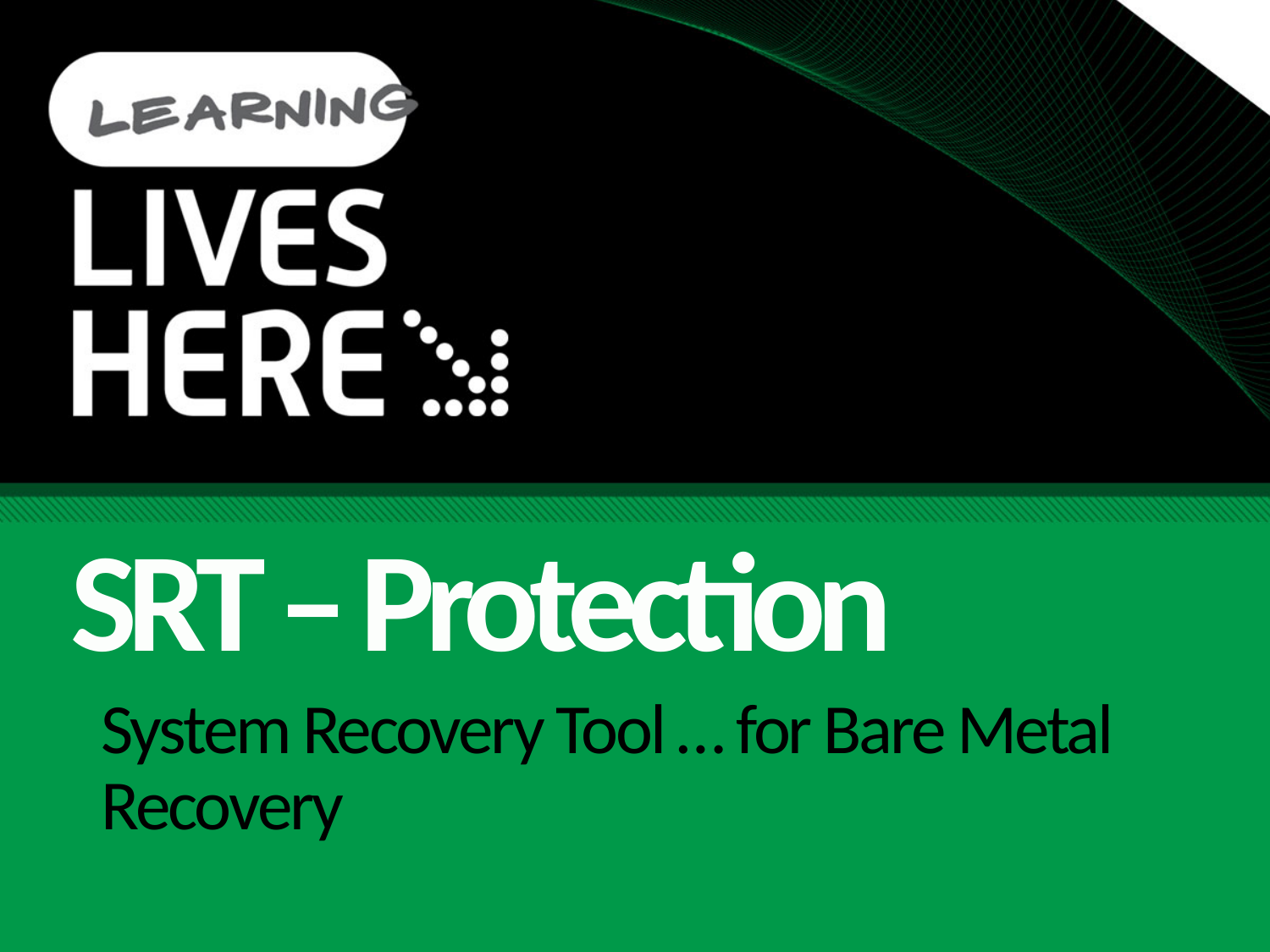

SRT – Protection
# System Recovery Tool … for Bare Metal Recovery